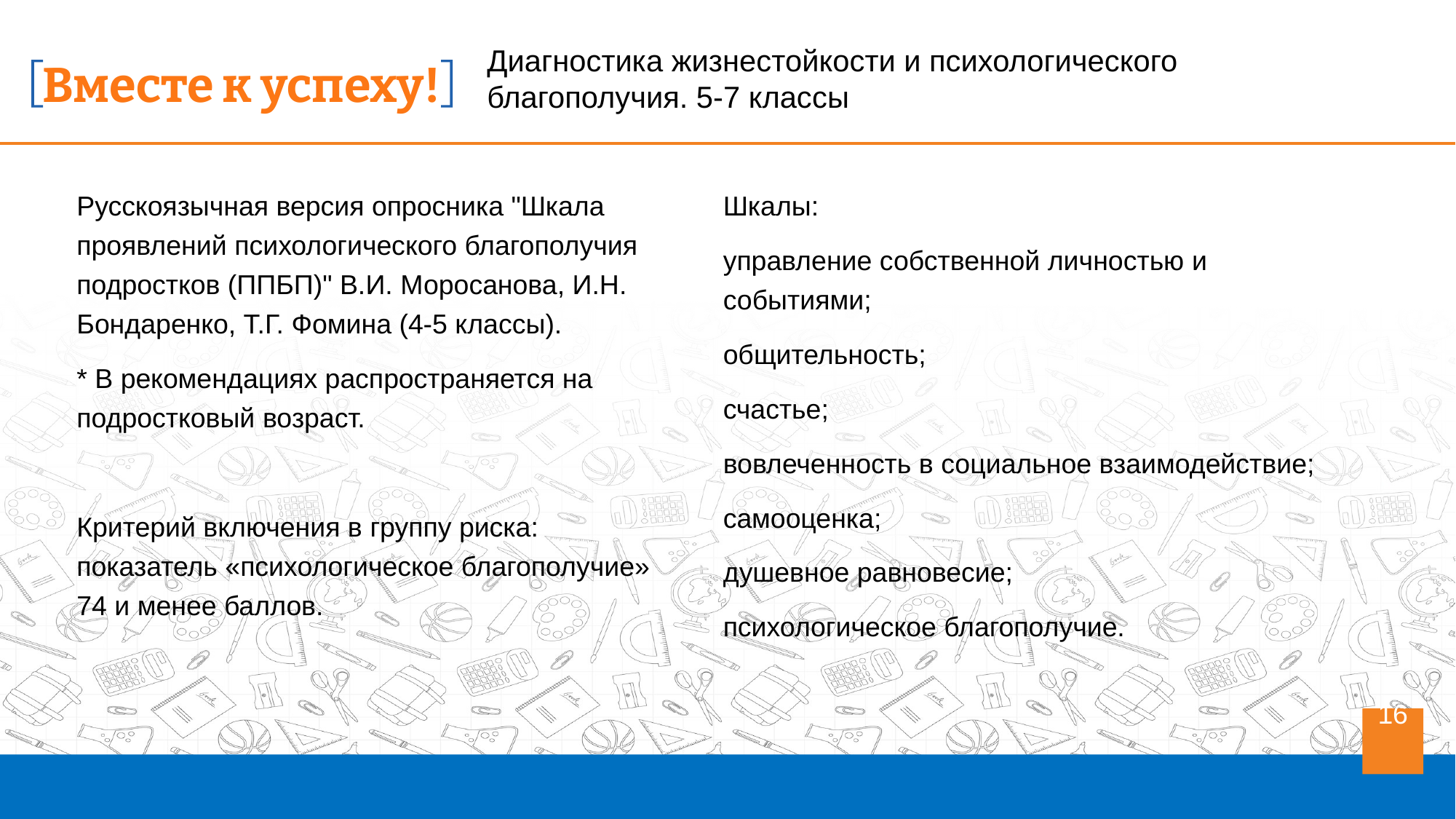

Диагностика жизнестойкости и психологического благополучия. 5-7 классы
Русскоязычная версия опросника "Шкала проявлений психологического благополучия подростков (ППБП)" В.И. Моросанова, И.Н. Бондаренко, Т.Г. Фомина (4-5 классы).
* В рекомендациях распространяется на подростковый возраст.

Критерий включения в группу риска: показатель «психологическое благополучие» 74 и менее баллов.

Шкалы:
управление собственной личностью и событиями;
общительность;
счастье;
вовлеченность в социальное взаимодействие;
самооценка;
душевное равновесие;
психологическое благополучие.